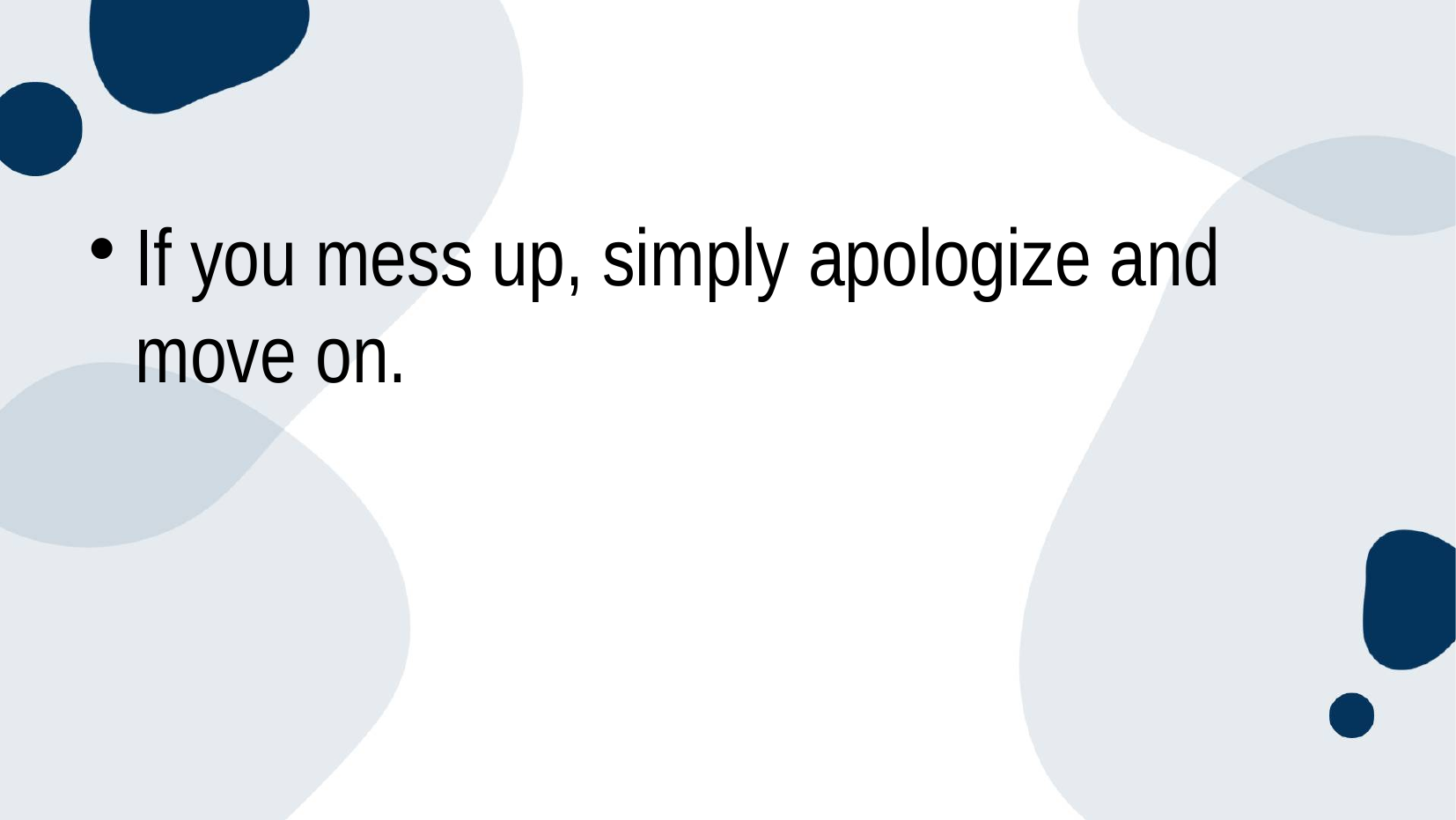

#
If you mess up, simply apologize and move on.